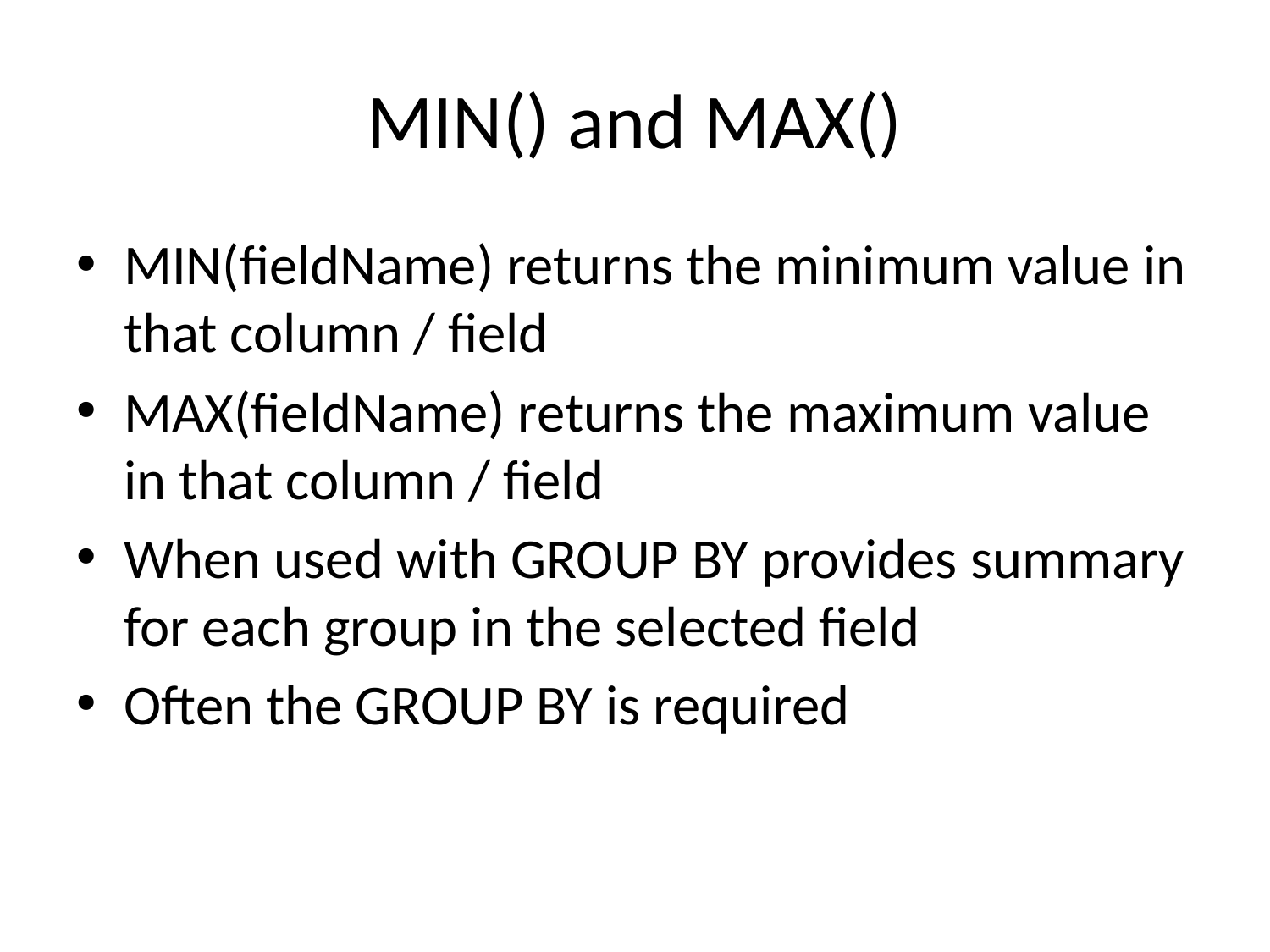

# MIN() and MAX()
MIN(fieldName) returns the minimum value in that column / field
MAX(fieldName) returns the maximum value in that column / field
When used with GROUP BY provides summary for each group in the selected field
Often the GROUP BY is required